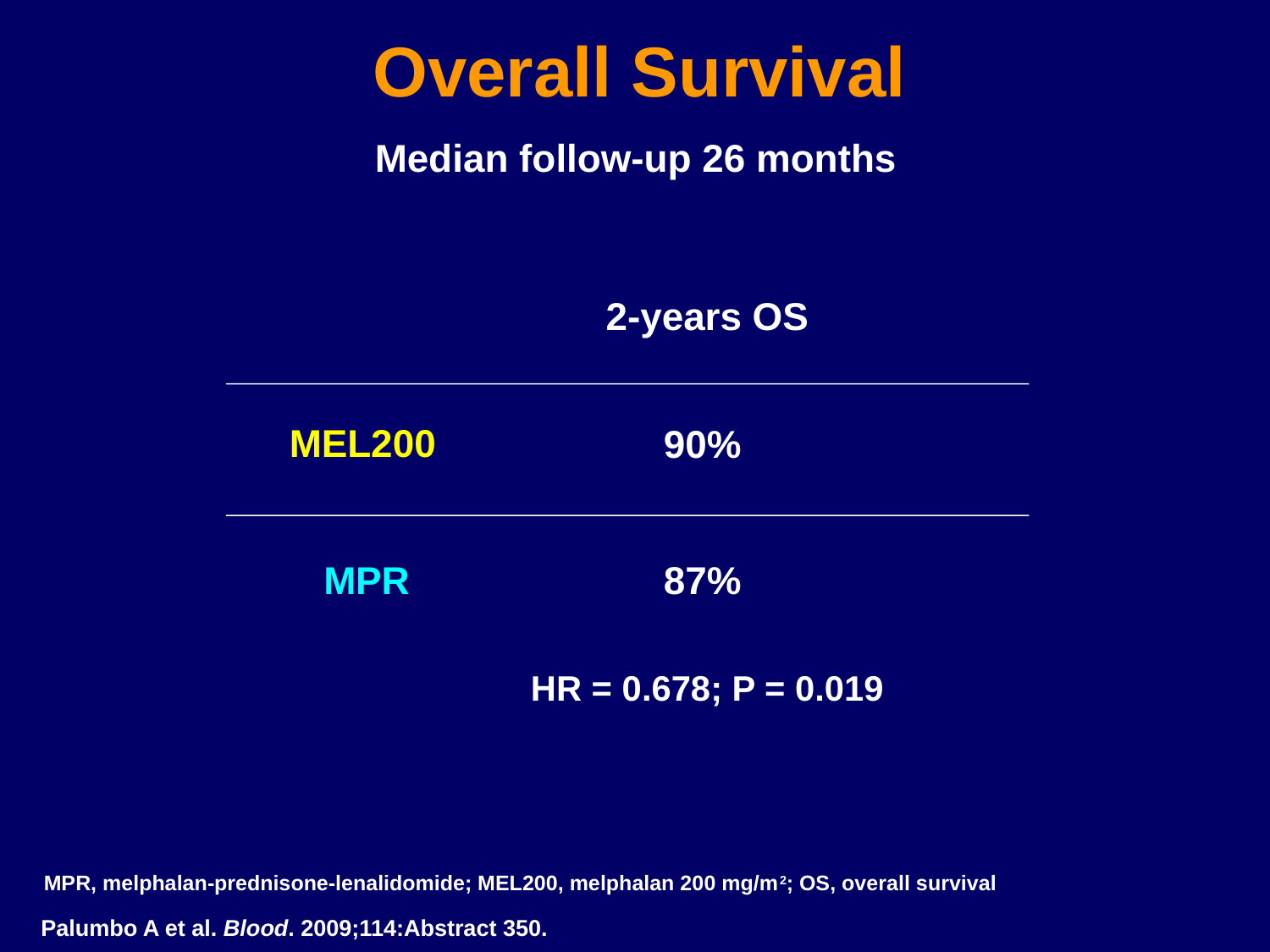

Overall Survival
Median follow-up 26 months
2-years OS

MEL200
90%

MPR
87%
HR = 0.678; P = 0.019
MPR, melphalan-prednisone-lenalidomide; MEL200, melphalan 200 mg/m2; OS, overall survival
Palumbo A et al. Blood. 2009;114:Abstract 350.